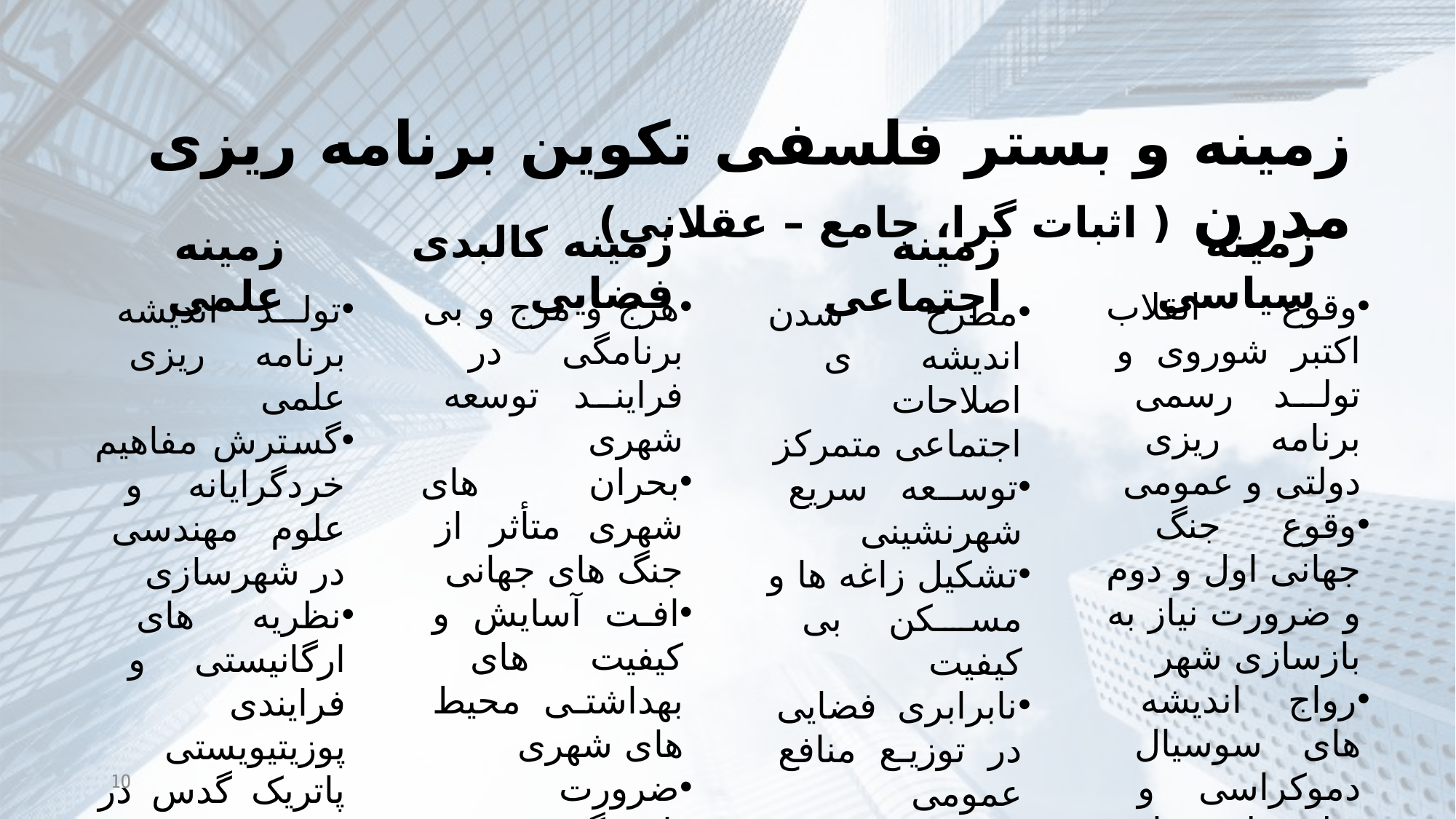

زمینه و بستر فلسفی تکوین برنامه ریزی مدرن ( اثبات گرا، جامع – عقلانی)
زمینه کالبدی فضایی
زمینه سیاسی

زمینه علمی
زمینه اجتماعی
وقوع انقلاب اکتبر شوروی و تولد رسمی برنامه ریزی دولتی و عمومی
وقوع جنگ جهانی اول و دوم و ضرورت نیاز به بازسازی شهر
رواج اندیشه های سوسیال دموکراسی و تولد دولت رفاه

هرج و مرج و بی برنامگی در فرایند توسعه شهری
بحران های شهری متأثر از جنگ های جهانی
افت آسایش و کیفیت های بهداشتی محیط های شهری
ضرورت پاسخگویی شهرها به کارکردهای جدید
نقش بلامنازعه ی شهرها در فرایند توسعه
تولد اندیشه برنامه ریزی علمی
گسترش مفاهیم خردگرایانه و علوم مهندسی در شهرسازی
نظریه های ارگانیستی و فرایندی پوزیتیویستی پاتریک گدس در باب مطالعات شهری
شکل گیری مکتب شیکاگو
مطرح شدن اندیشه ی اصلاحات اجتماعی متمرکز
توسعه سریع شهرنشینی
تشکیل زاغه ها و مسکن بی کیفیت
نابرابری فضایی در توزیع منافع عمومی

10